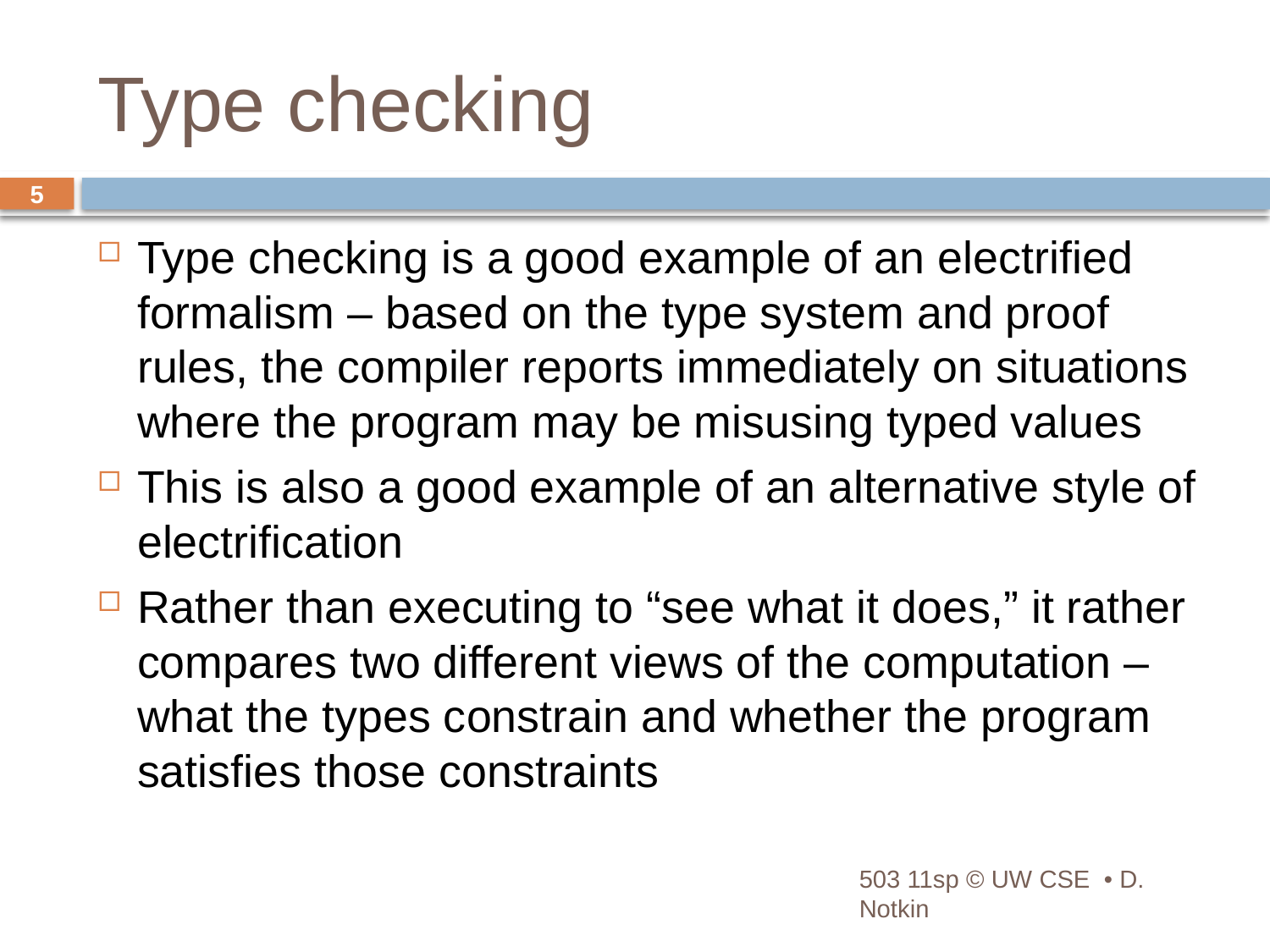

# Type checking
5
Type checking is a good example of an electrified formalism – based on the type system and proof rules, the compiler reports immediately on situations where the program may be misusing typed values
This is also a good example of an alternative style of electrification
Rather than executing to “see what it does,” it rather compares two different views of the computation – what the types constrain and whether the program satisfies those constraints
503 11sp © UW CSE  • D. Notkin